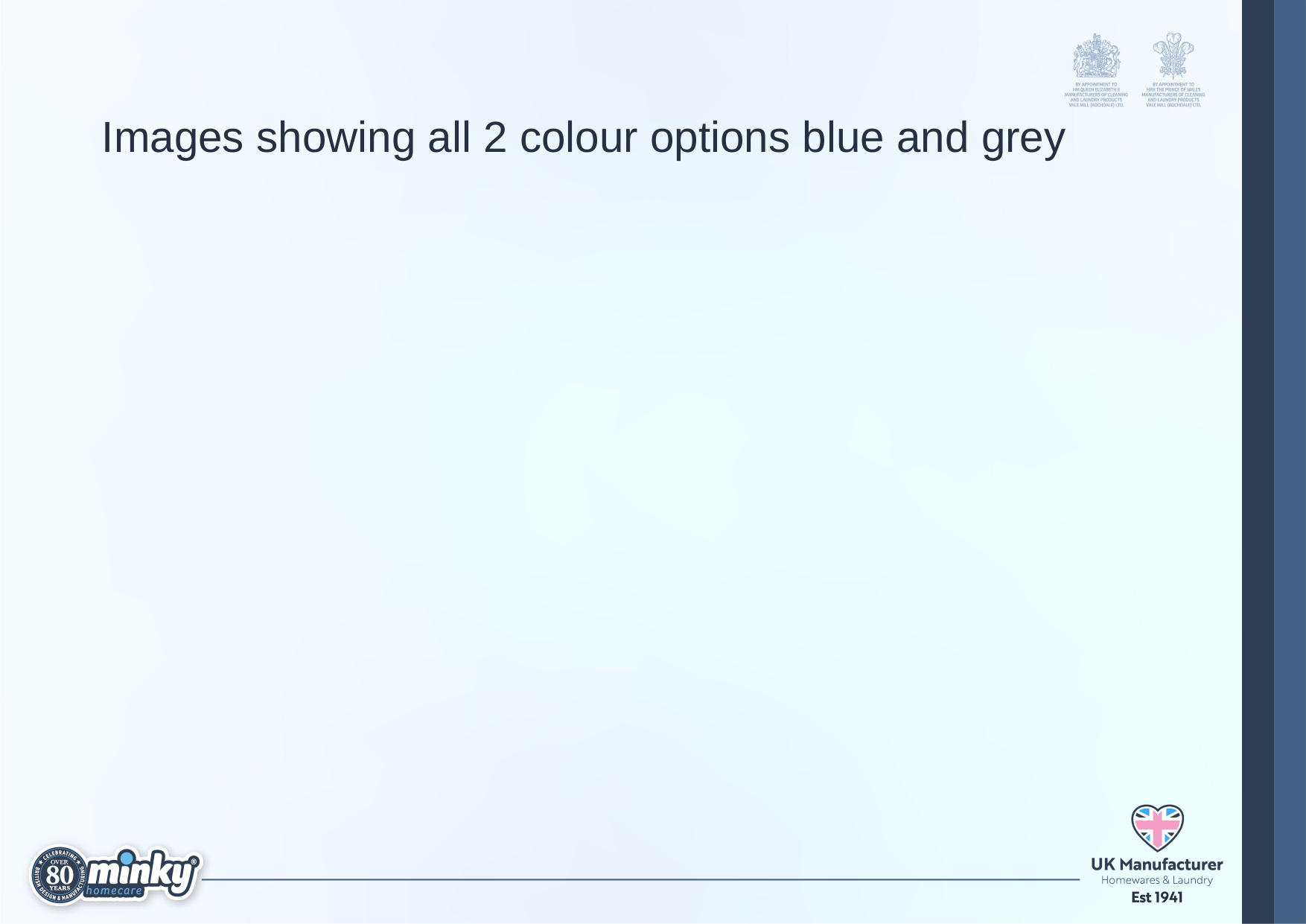

# Images showing all 2 colour options blue and grey